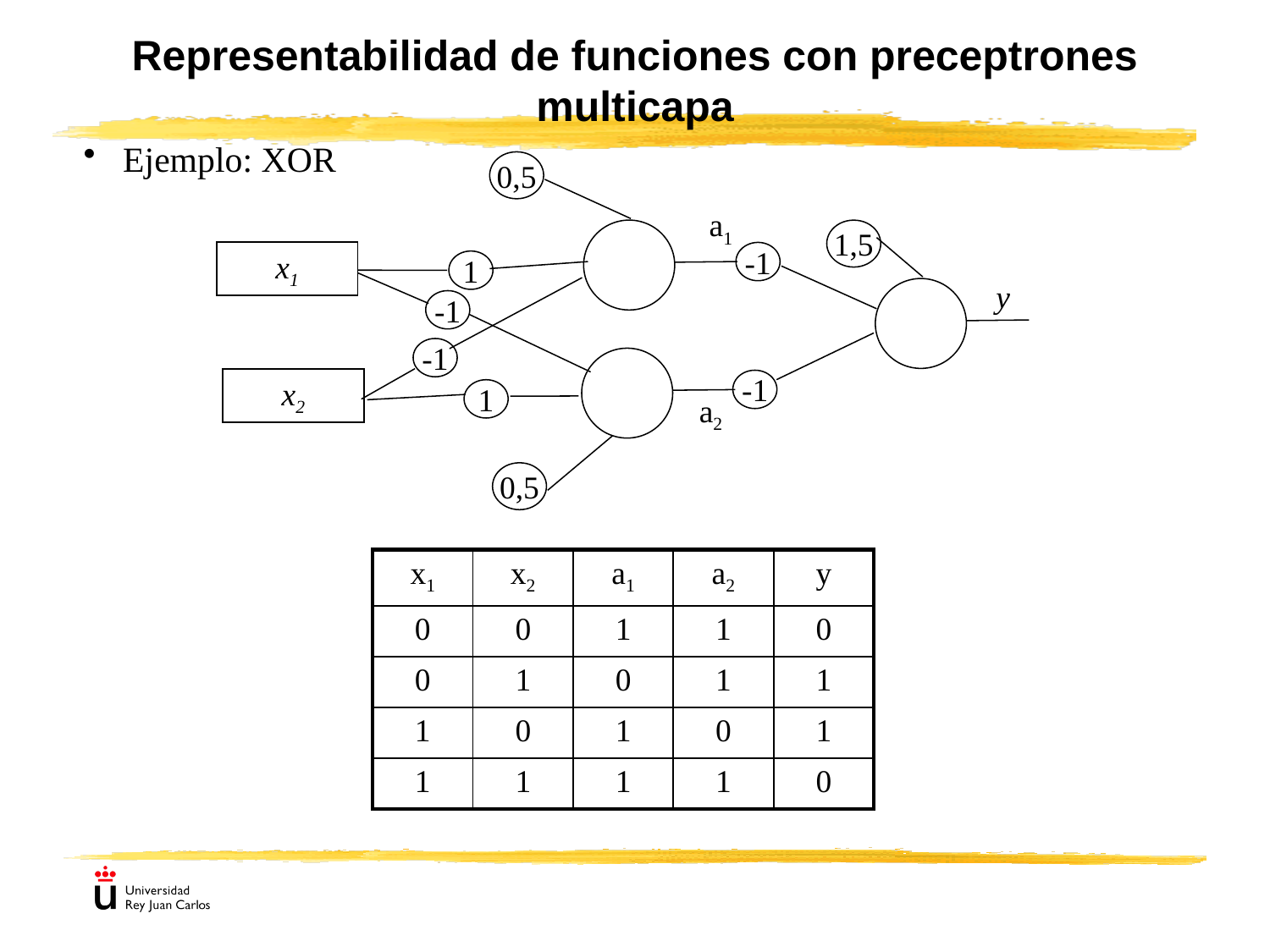

# Representabilidad de funciones con preceptrones multicapa
Ejemplo: XOR
0,5

a1

1,5

x1
-1
1

y

-1

-1

x2
-1
1
a2

0,5
| x1 | x2 | a1 | a2 | y |
| --- | --- | --- | --- | --- |
| 0 | 0 | 1 | 1 | 0 |
| 0 | 1 | 0 | 1 | 1 |
| 1 | 0 | 1 | 0 | 1 |
| 1 | 1 | 1 | 1 | 0 |